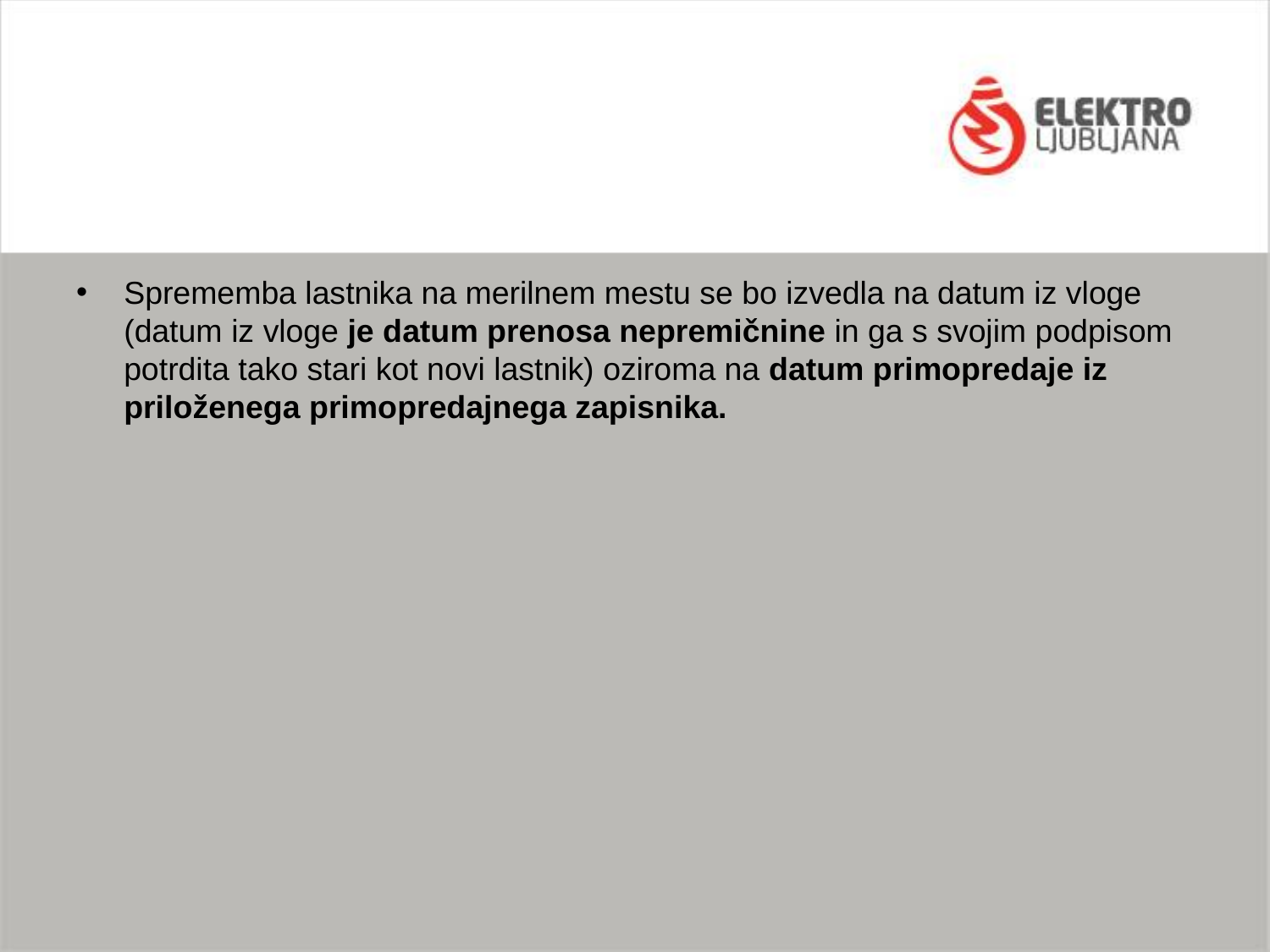

#
Sprememba lastnika na merilnem mestu se bo izvedla na datum iz vloge (datum iz vloge je datum prenosa nepremičnine in ga s svojim podpisom potrdita tako stari kot novi lastnik) oziroma na datum primopredaje iz priloženega primopredajnega zapisnika.